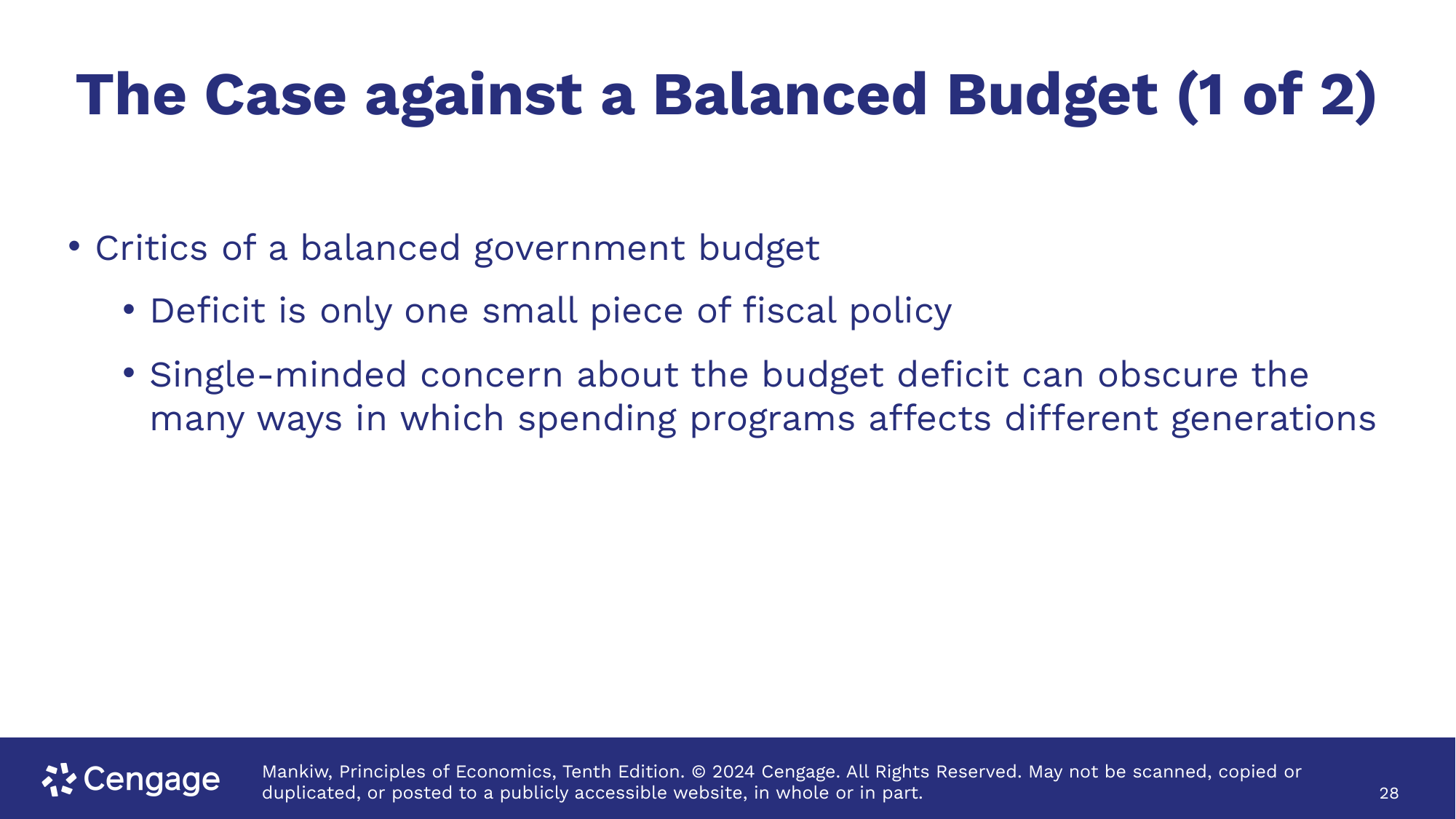

# The Case against a Balanced Budget (1 of 2)
Critics of a balanced government budget
Deficit is only one small piece of fiscal policy
Single-minded concern about the budget deficit can obscure the many ways in which spending programs affects different generations